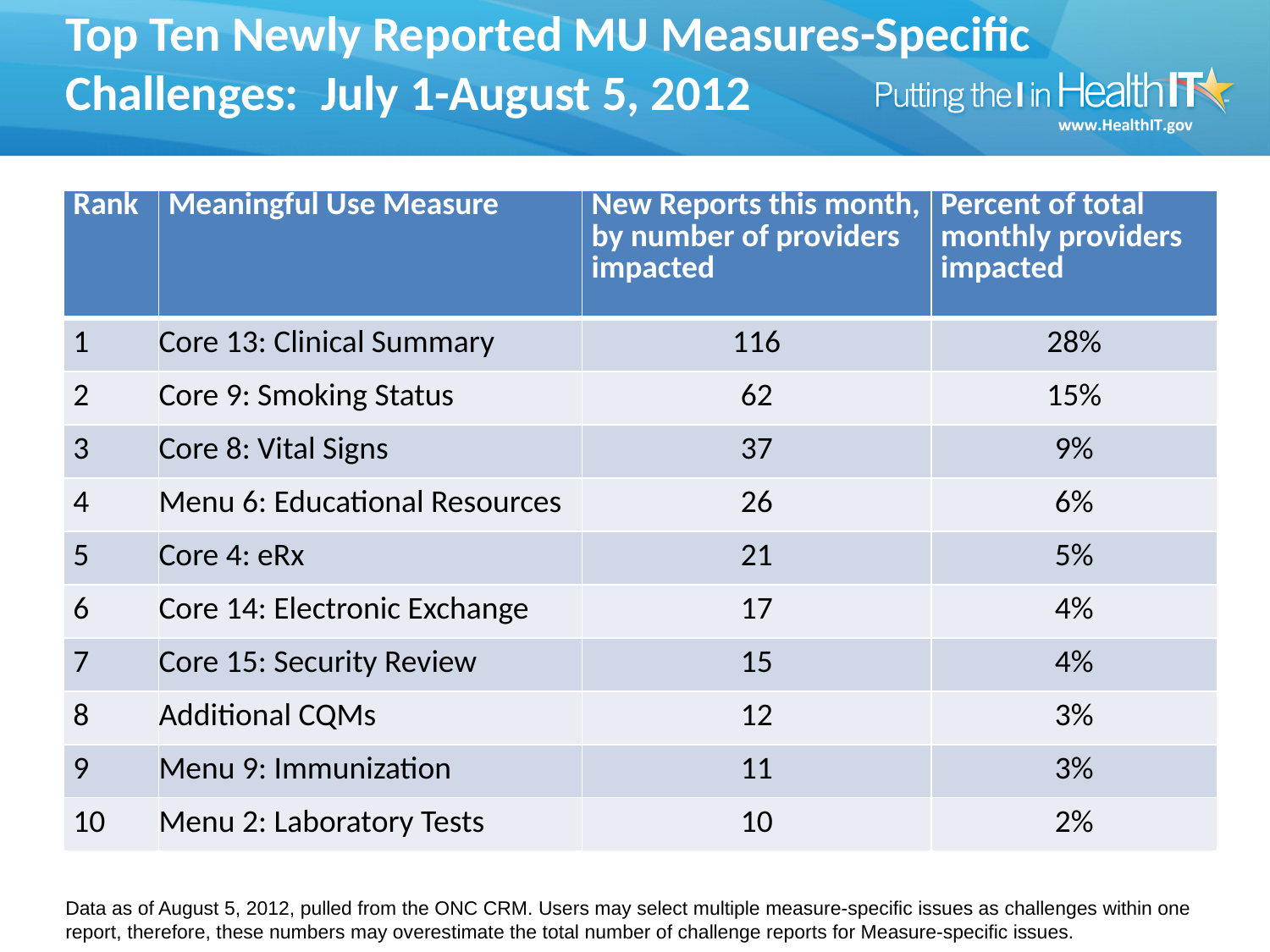

# Top Ten Newly Reported MU Measures-Specific Challenges:  July 1-August 5, 2012
| Rank | Meaningful Use Measure | New Reports this month, by number of providers impacted | Percent of total monthly providers impacted |
| --- | --- | --- | --- |
| 1 | Core 13: Clinical Summary | 116 | 28% |
| 2 | Core 9: Smoking Status | 62 | 15% |
| 3 | Core 8: Vital Signs | 37 | 9% |
| 4 | Menu 6: Educational Resources | 26 | 6% |
| 5 | Core 4: eRx | 21 | 5% |
| 6 | Core 14: Electronic Exchange | 17 | 4% |
| 7 | Core 15: Security Review | 15 | 4% |
| 8 | Additional CQMs | 12 | 3% |
| 9 | Menu 9: Immunization | 11 | 3% |
| 10 | Menu 2: Laboratory Tests | 10 | 2% |
Data as of August 5, 2012, pulled from the ONC CRM. Users may select multiple measure-specific issues as challenges within one report, therefore, these numbers may overestimate the total number of challenge reports for Measure-specific issues.